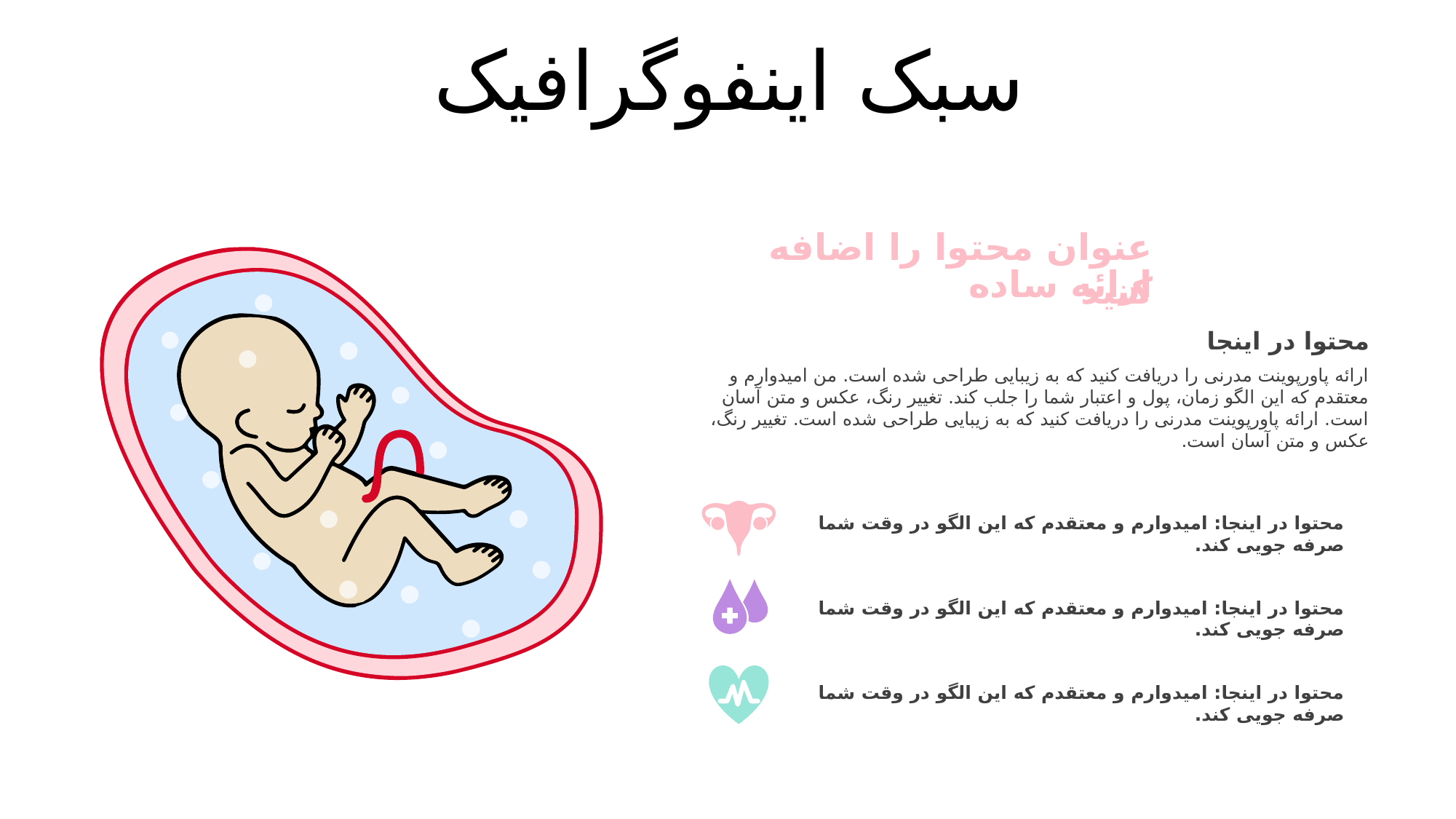

سبک اینفوگرافیک
عنوان محتوا را اضافه کنید
ارائه ساده

محتوا در اینجا
ارائه پاورپوینت مدرنی را دریافت کنید که به زیبایی طراحی شده است. من امیدوارم و معتقدم که این الگو زمان، پول و اعتبار شما را جلب کند. تغییر رنگ، عکس و متن آسان است. ارائه پاورپوینت مدرنی را دریافت کنید که به زیبایی طراحی شده است. تغییر رنگ، عکس و متن آسان است.

محتوا در اینجا: امیدوارم و معتقدم که این الگو در وقت شما صرفه جویی کند.

محتوا در اینجا: امیدوارم و معتقدم که این الگو در وقت شما صرفه جویی کند.

محتوا در اینجا: امیدوارم و معتقدم که این الگو در وقت شما صرفه جویی کند.